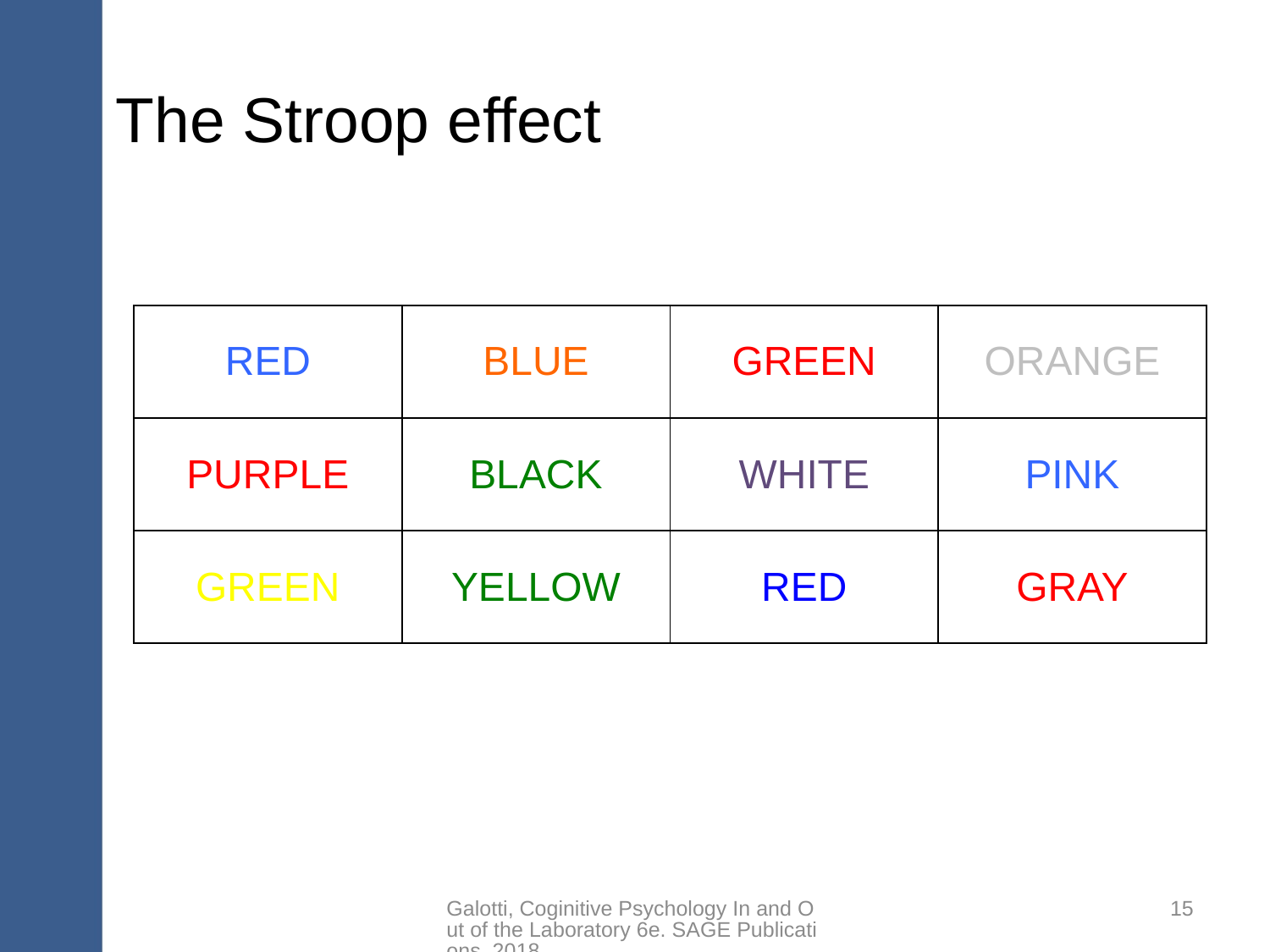

# The Stroop effect
| RED | BLUE | GREEN | ORANGE |
| --- | --- | --- | --- |
| PURPLE | BLACK | WHITE | PINK |
| GREEN | YELLOW | RED | GRAY |
Galotti, Coginitive Psychology In and Out of the Laboratory 6e. SAGE Publications, 2018.
15